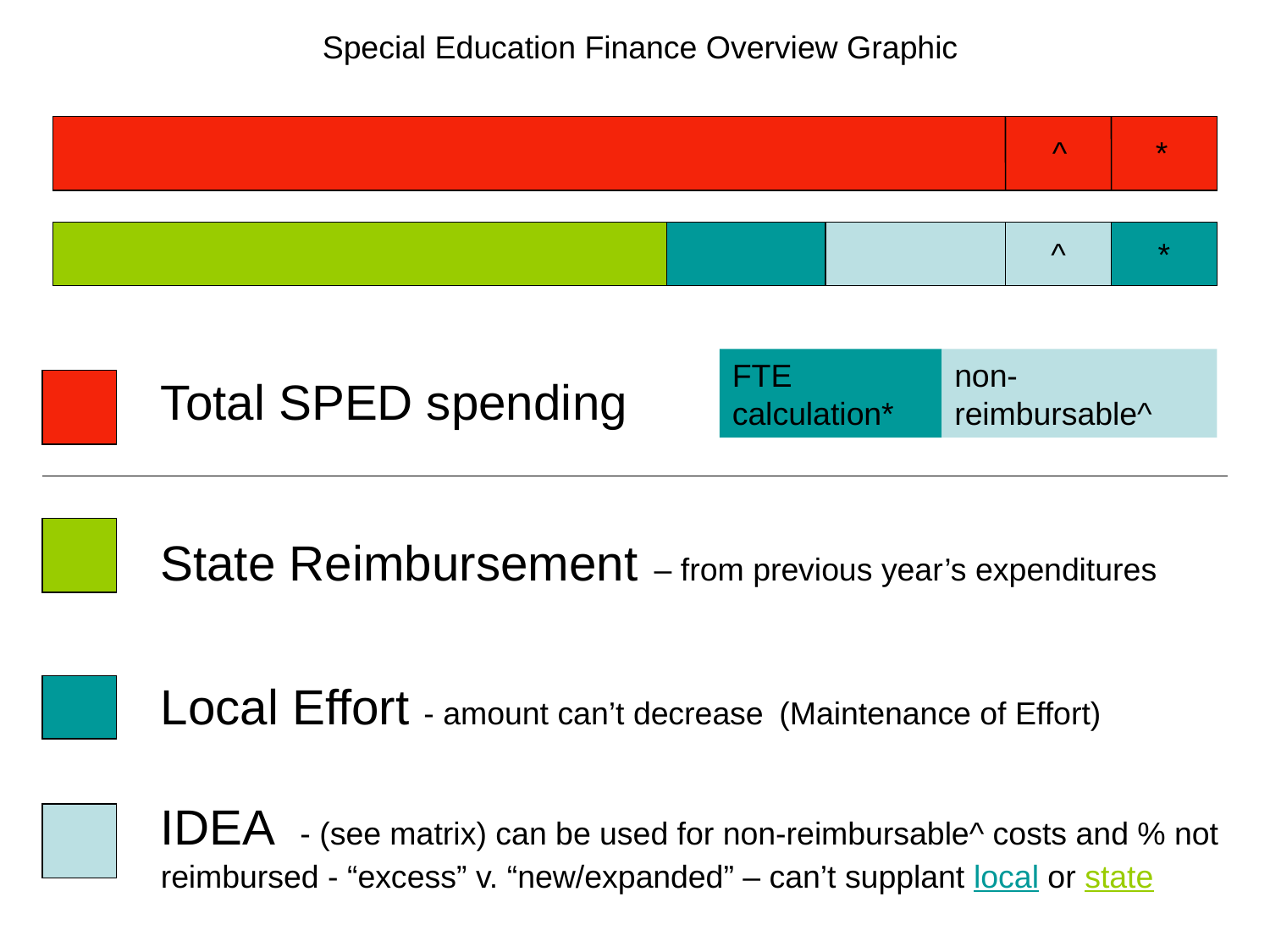

Special Education Finance Overview Graphic

^
*

^
*
FTE calculation*
non-reimbursable^
Total SPED spending

State Reimbursement – from previous year’s expenditures
Local Effort - amount can’t decrease (Maintenance of Effort)

IDEA  - (see matrix) can be used for non-reimbursable^ costs and % not reimbursed - “excess” v. “new/expanded” – can’t supplant local or state